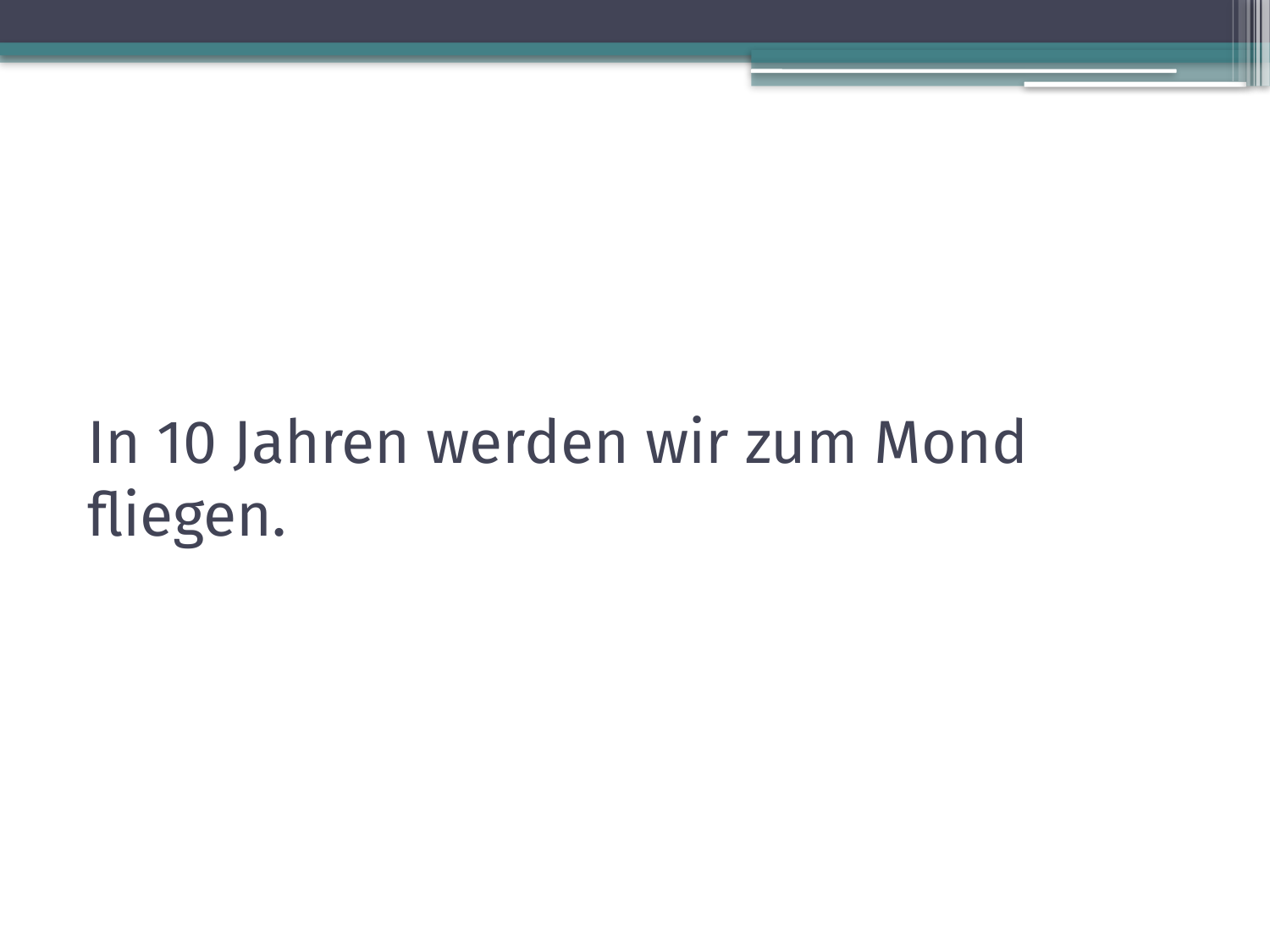

# In 10 Jahren werden wir zum Mond fliegen.